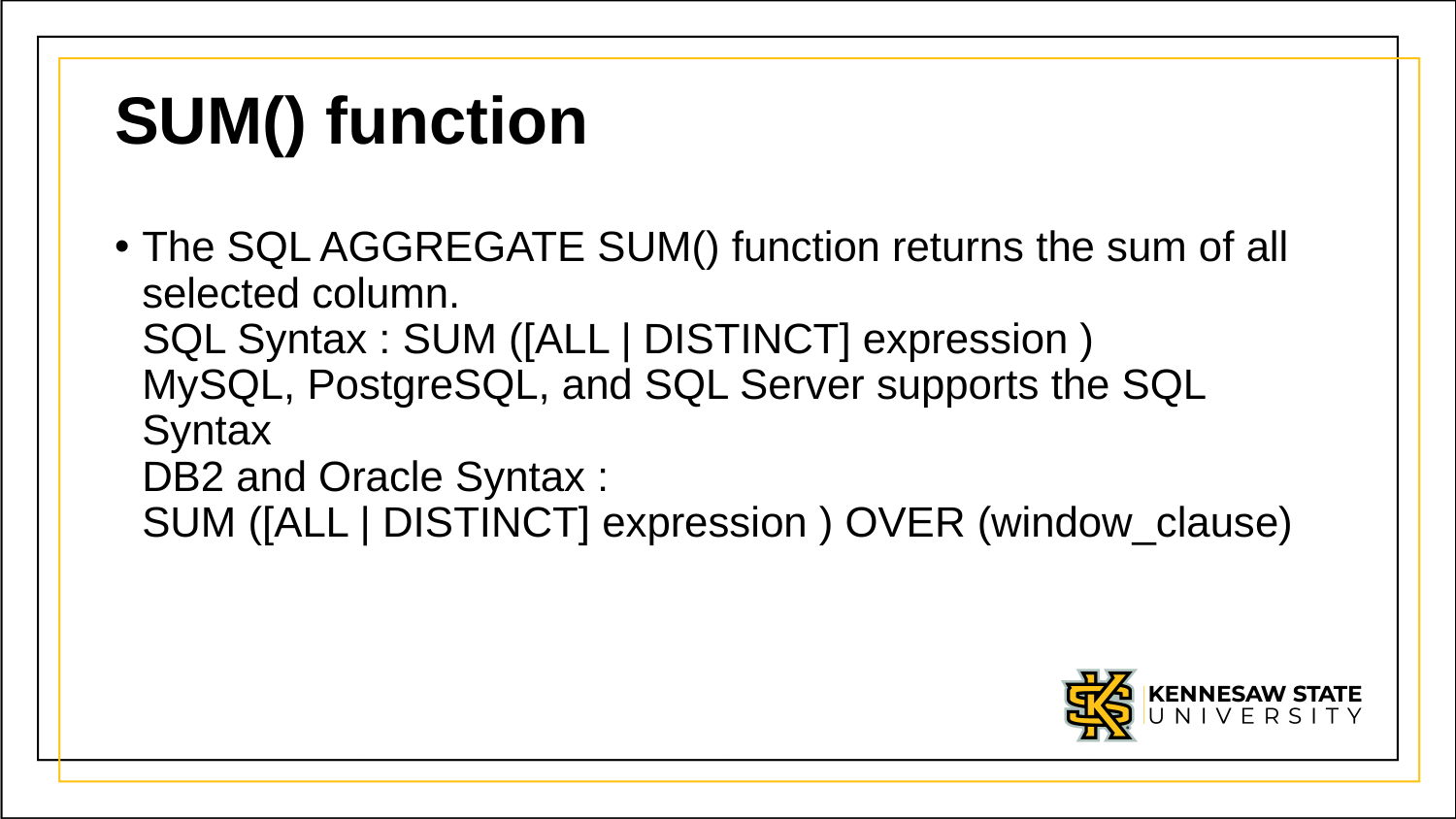

# SUM() function
The SQL AGGREGATE SUM() function returns the sum of all selected column.
SQL Syntax : SUM ([ALL | DISTINCT] expression )
MySQL, PostgreSQL, and SQL Server supports the SQL Syntax
DB2 and Oracle Syntax :
SUM ([ALL | DISTINCT] expression ) OVER (window_clause)